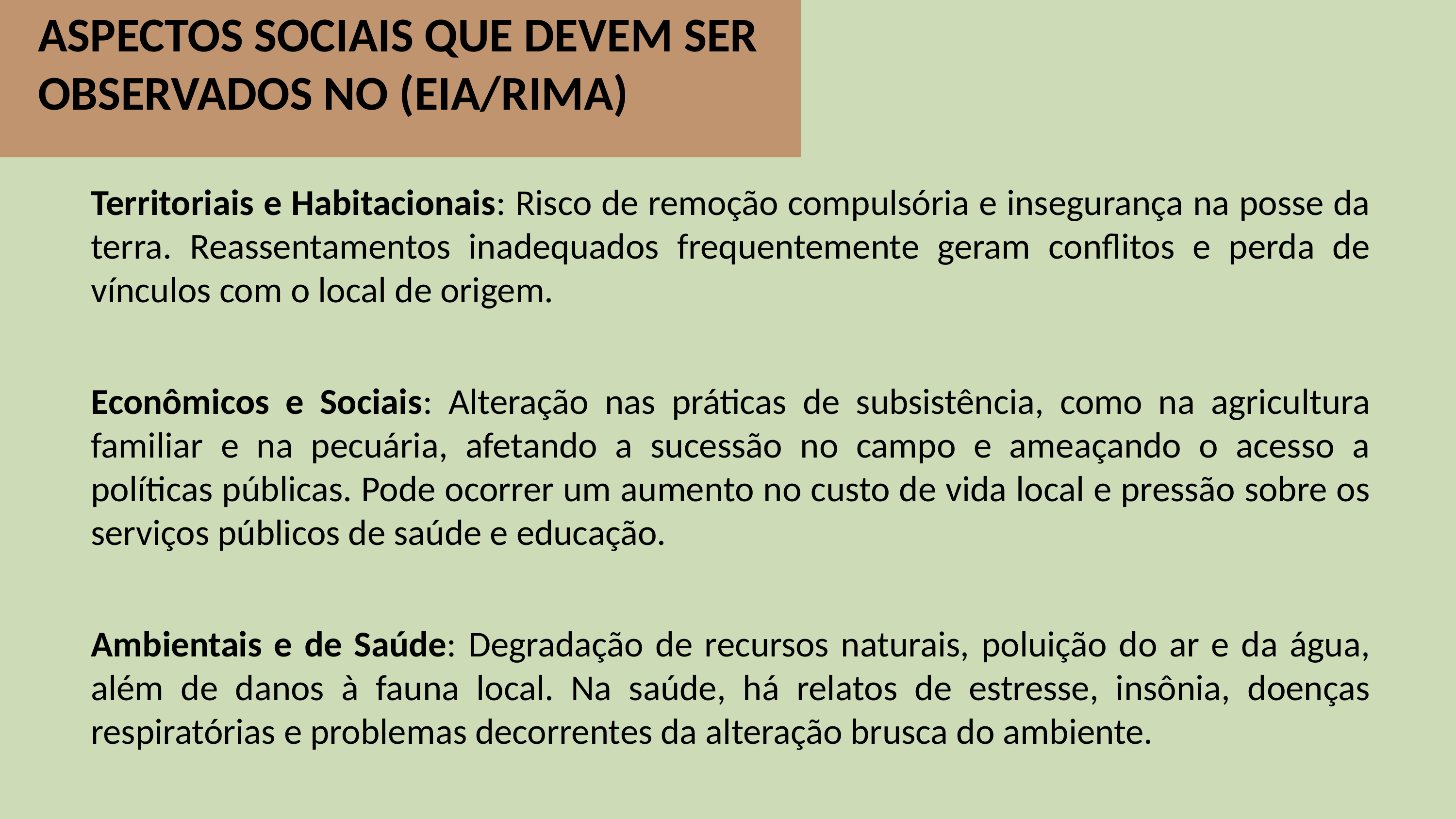

ASPECTOS SOCIAIS QUE DEVEM SER OBSERVADOS NO (EIA/RIMA)
Territoriais e Habitacionais: Risco de remoção compulsória e insegurança na posse da terra. Reassentamentos inadequados frequentemente geram conflitos e perda de vínculos com o local de origem.

Econômicos e Sociais: Alteração nas práticas de subsistência, como na agricultura familiar e na pecuária, afetando a sucessão no campo e ameaçando o acesso a políticas públicas. Pode ocorrer um aumento no custo de vida local e pressão sobre os serviços públicos de saúde e educação.

Ambientais e de Saúde: Degradação de recursos naturais, poluição do ar e da água, além de danos à fauna local. Na saúde, há relatos de estresse, insônia, doenças respiratórias e problemas decorrentes da alteração brusca do ambiente.